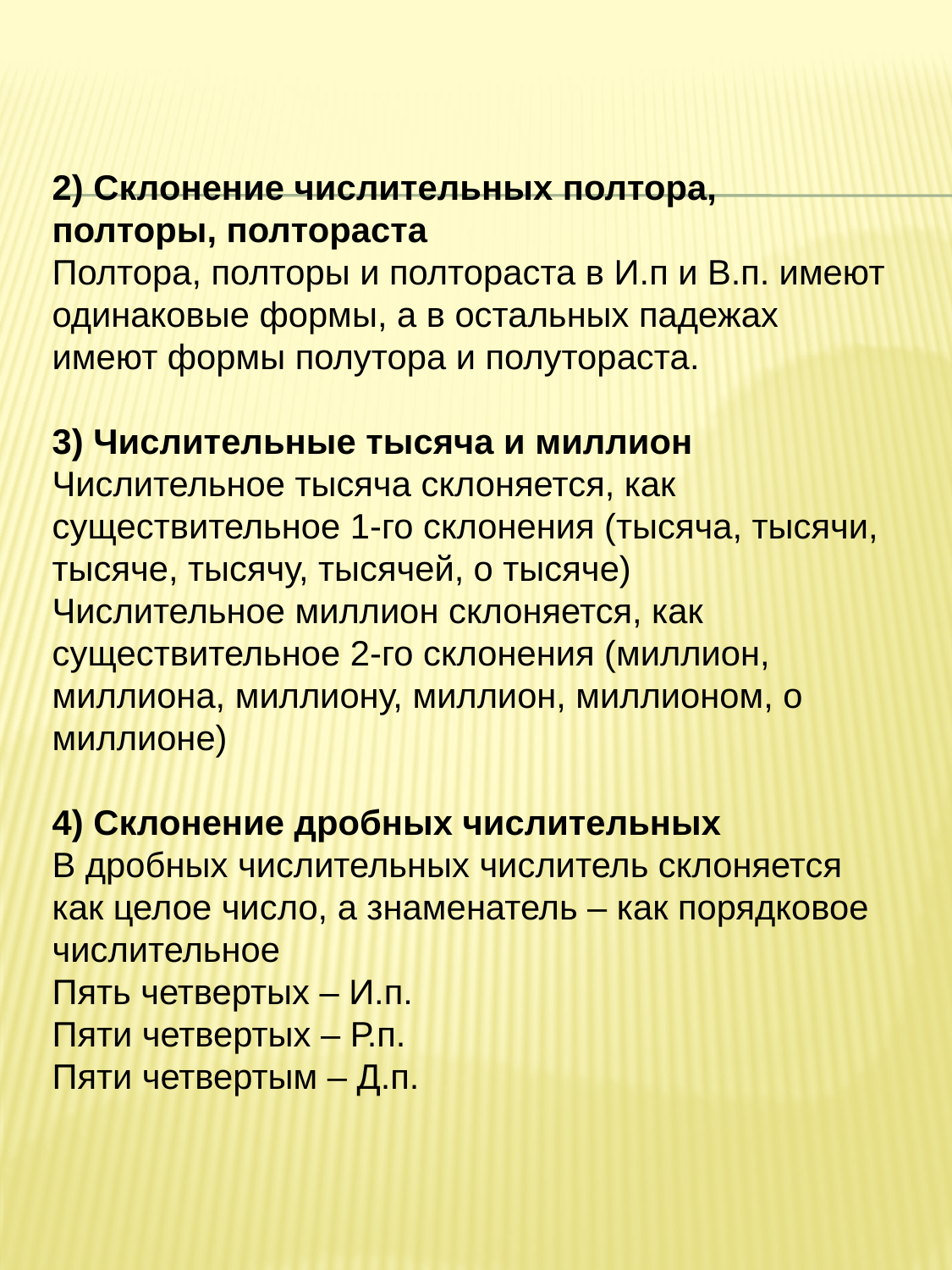

2) Склонение числительных полтора, полторы, полтораста
Полтора, полторы и полтораста в И.п и В.п. имеют одинаковые формы, а в остальных падежах имеют формы полутора и полутораста. 
3) Числительные тысяча и миллион
Числительное тысяча склоняется, как существительное 1-го склонения (тысяча, тысячи, тысяче, тысячу, тысячей, о тысяче)
Числительное миллион склоняется, как существительное 2-го склонения (миллион, миллиона, миллиону, миллион, миллионом, о миллионе) 
4) Склонение дробных числительных
В дробных числительных числитель склоняется как целое число, а знаменатель – как порядковое числительное 
Пять четвертых – И.п. 
Пяти четвертых – Р.п. 
Пяти четвертым – Д.п.